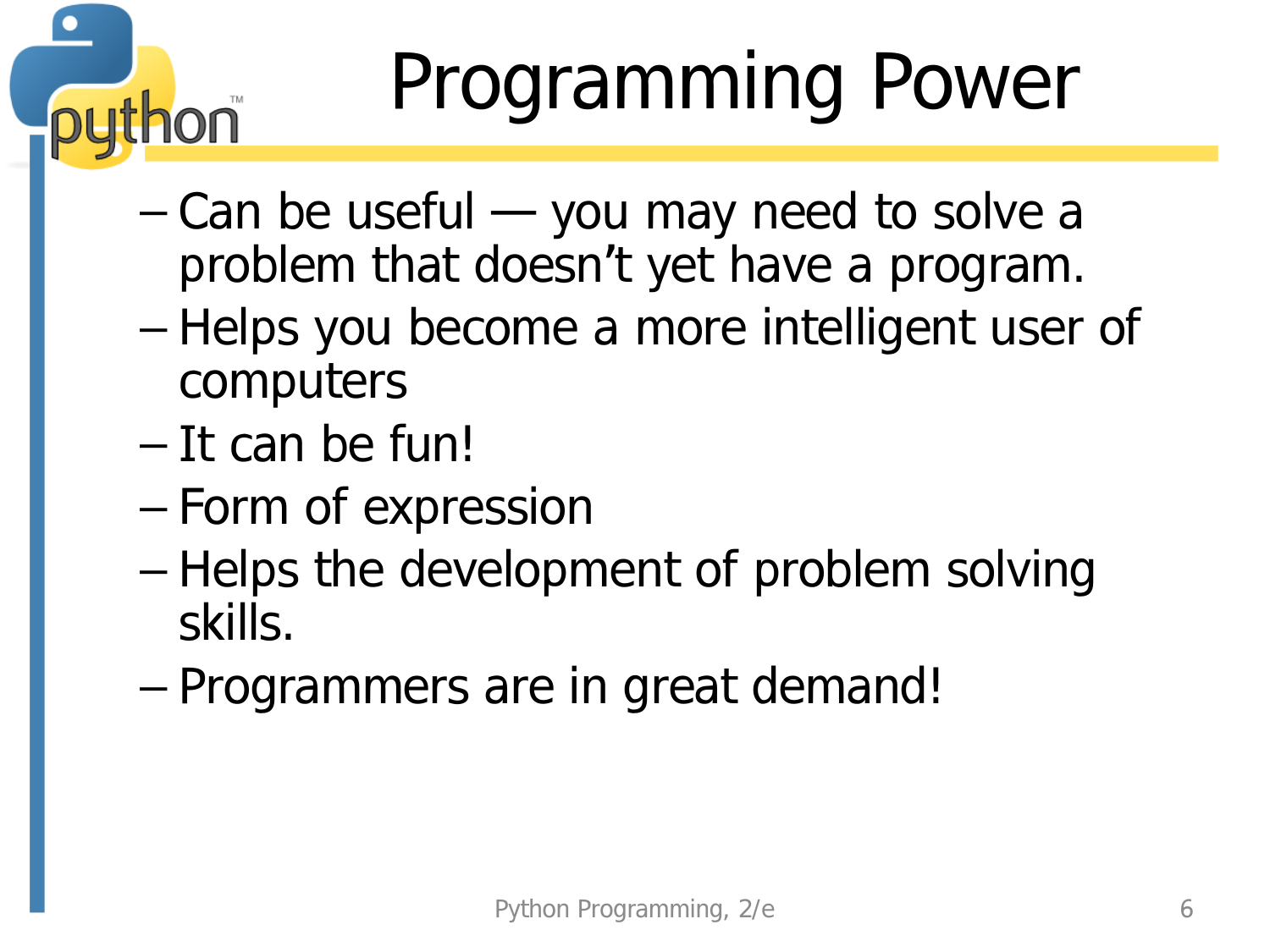

# Programming Power
Can be useful — you may need to solve a problem that doesn’t yet have a program.
Helps you become a more intelligent user of computers
It can be fun!
Form of expression
Helps the development of problem solving skills.
Programmers are in great demand!
Python Programming, 2/e
6